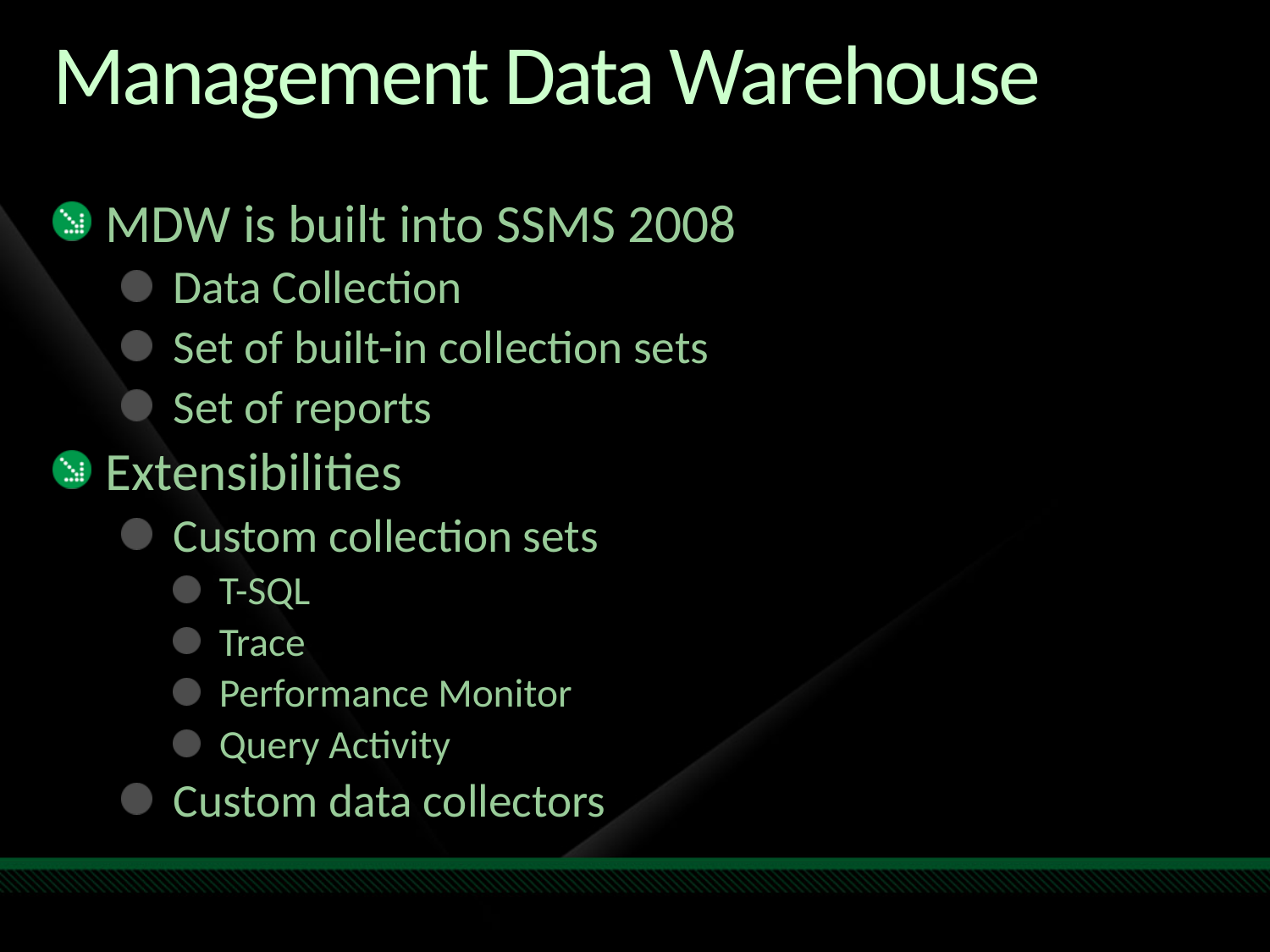

# Management Data Warehouse
MDW is built into SSMS 2008
Data Collection
Set of built-in collection sets
Set of reports
Extensibilities
Custom collection sets
T-SQL
Trace
Performance Monitor
Query Activity
Custom data collectors